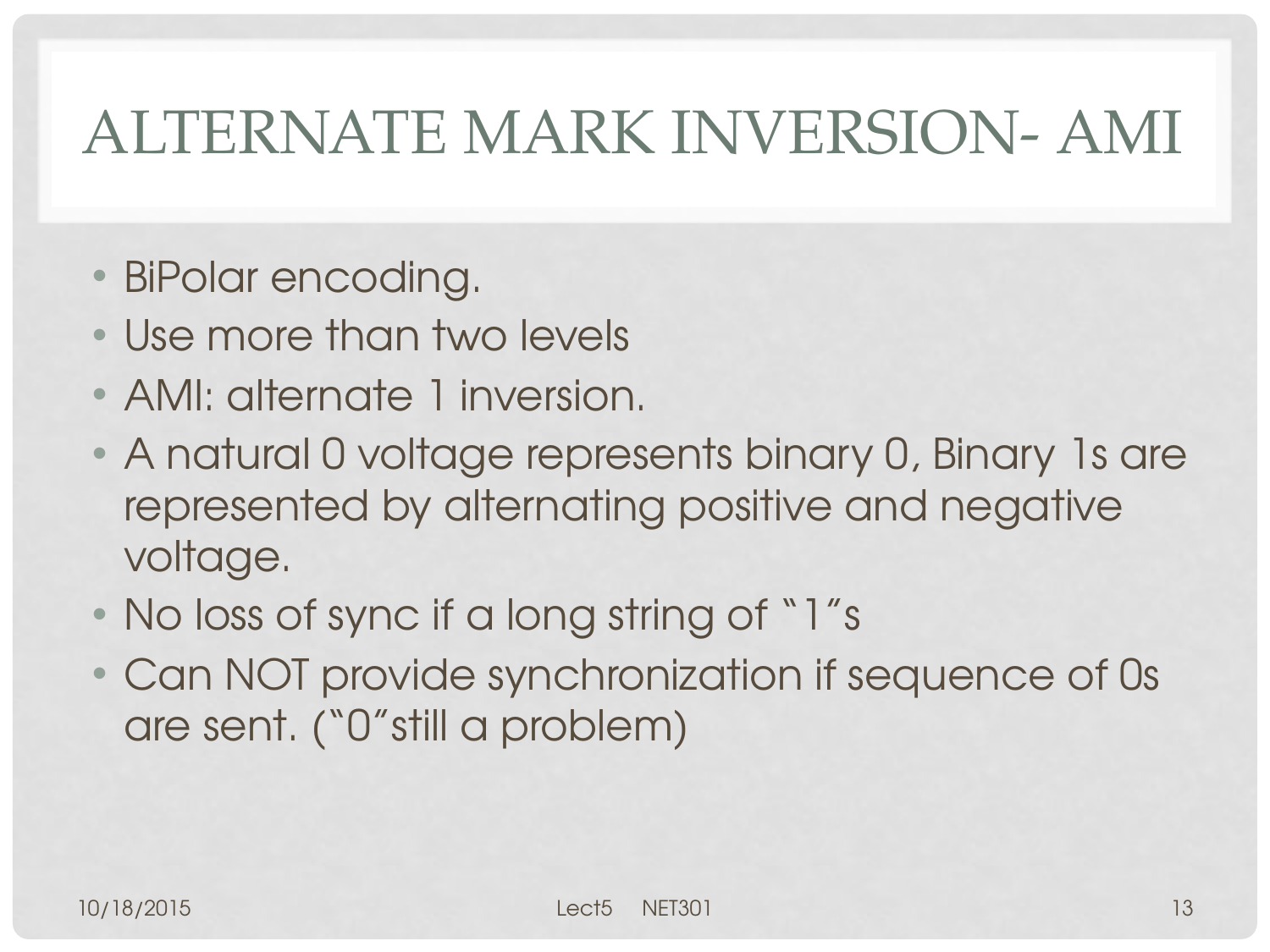

# Alternate Mark Inversion- AMI
BiPolar encoding.
Use more than two levels
AMI: alternate 1 inversion.
A natural 0 voltage represents binary 0, Binary 1s are represented by alternating positive and negative voltage.
No loss of sync if a long string of “1”s
Can NOT provide synchronization if sequence of 0s are sent. (“0”still a problem)

10/18/2015
Lect5     NET301
13